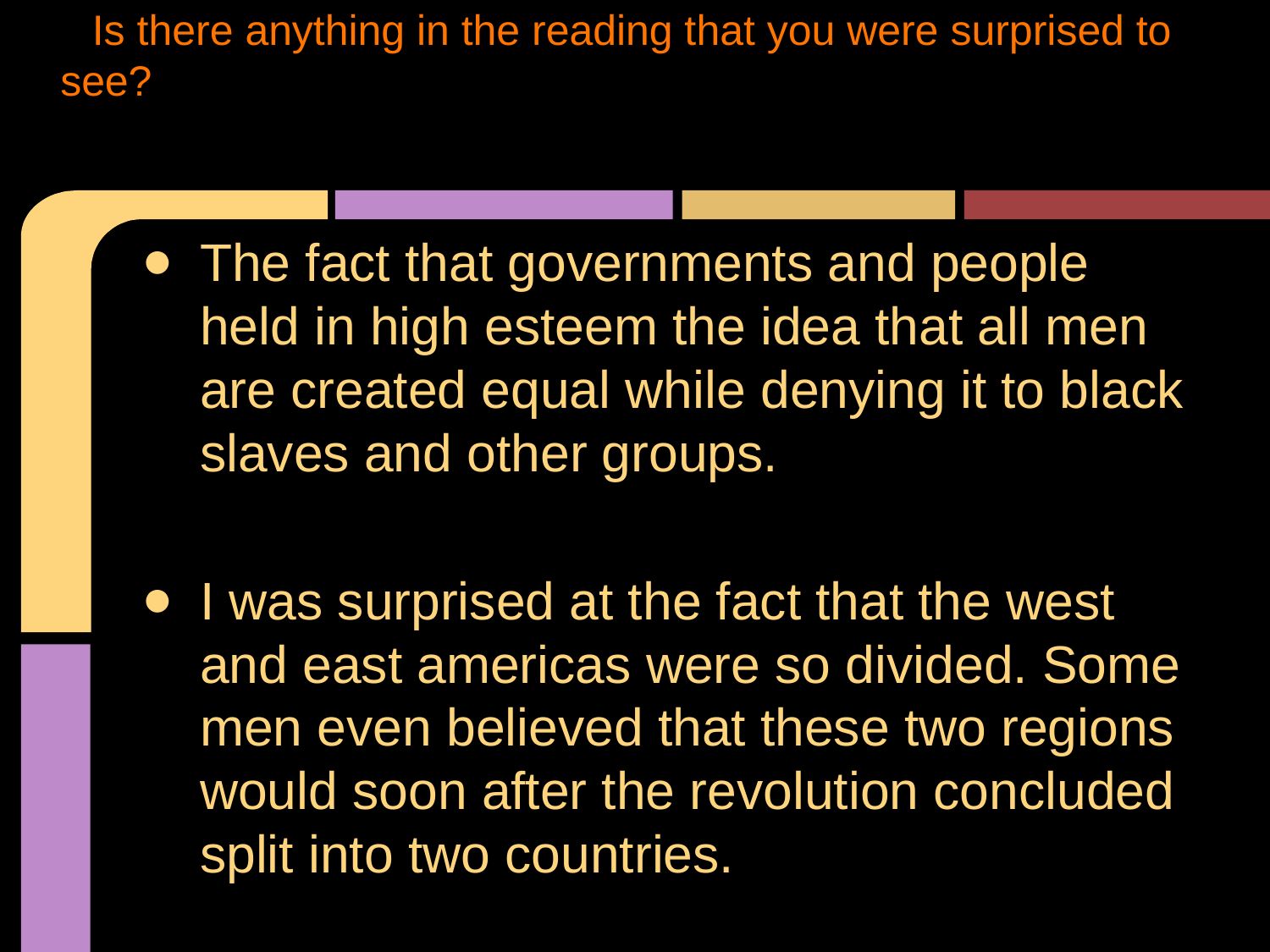

# Is there anything in the reading that you were surprised to see?
The fact that governments and people held in high esteem the idea that all men are created equal while denying it to black slaves and other groups.

I was surprised at the fact that the west and east americas were so divided. Some men even believed that these two regions would soon after the revolution concluded split into two countries.